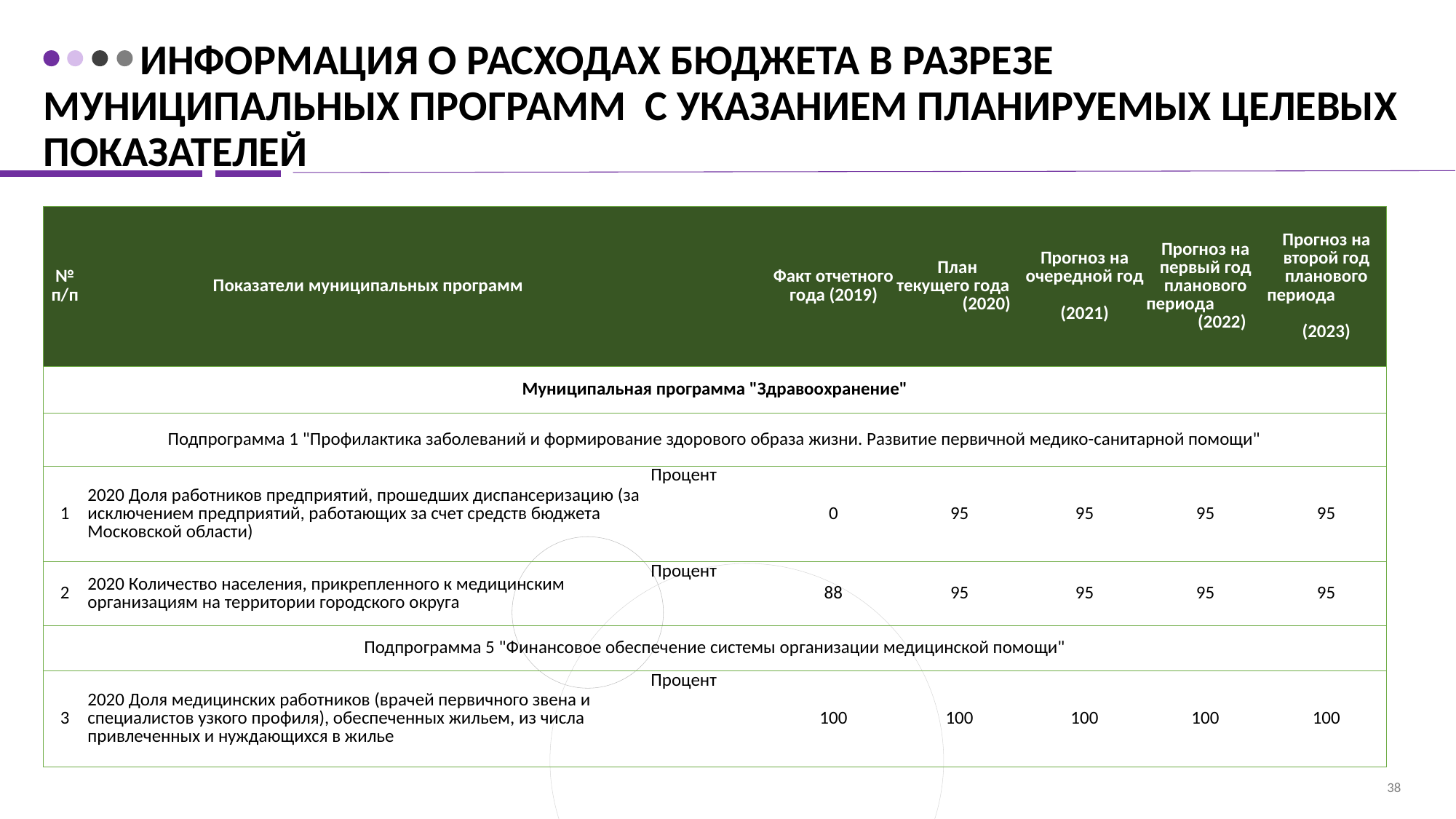

# Информация о расходах бюджета в разрезе муниципальных программ  с указанием планируемых целевых показателей
| № п/п | Показатели муниципальных программ |  | Факт отчетного года (2019) | План текущего года (2020) | Прогноз на очередной год (2021) | Прогноз на первый год планового периода (2022) | Прогноз на второй год планового периода (2023) |
| --- | --- | --- | --- | --- | --- | --- | --- |
| Муниципальная программа "Здравоохранение" |  |  |  |  |  |  |  |
| Подпрограмма 1 "Профилактика заболеваний и формирование здорового образа жизни. Развитие первичной медико-санитарной помощи" |  |  |  |  |  |  |  |
| 1 | 2020 Доля работников предприятий, прошедших диспансеризацию (за исключением предприятий, работающих за счет средств бюджета Московской области) | Процент | 0 | 95 | 95 | 95 | 95 |
| 2 | 2020 Количество населения, прикрепленного к медицинским организациям на территории городского округа | Процент | 88 | 95 | 95 | 95 | 95 |
| Подпрограмма 5 "Финансовое обеспечение системы организации медицинской помощи" |  |  |  |  |  |  |  |
| 3 | 2020 Доля медицинских работников (врачей первичного звена и специалистов узкого профиля), обеспеченных жильем, из числа привлеченных и нуждающихся в жилье | Процент | 100 | 100 | 100 | 100 | 100 |
38